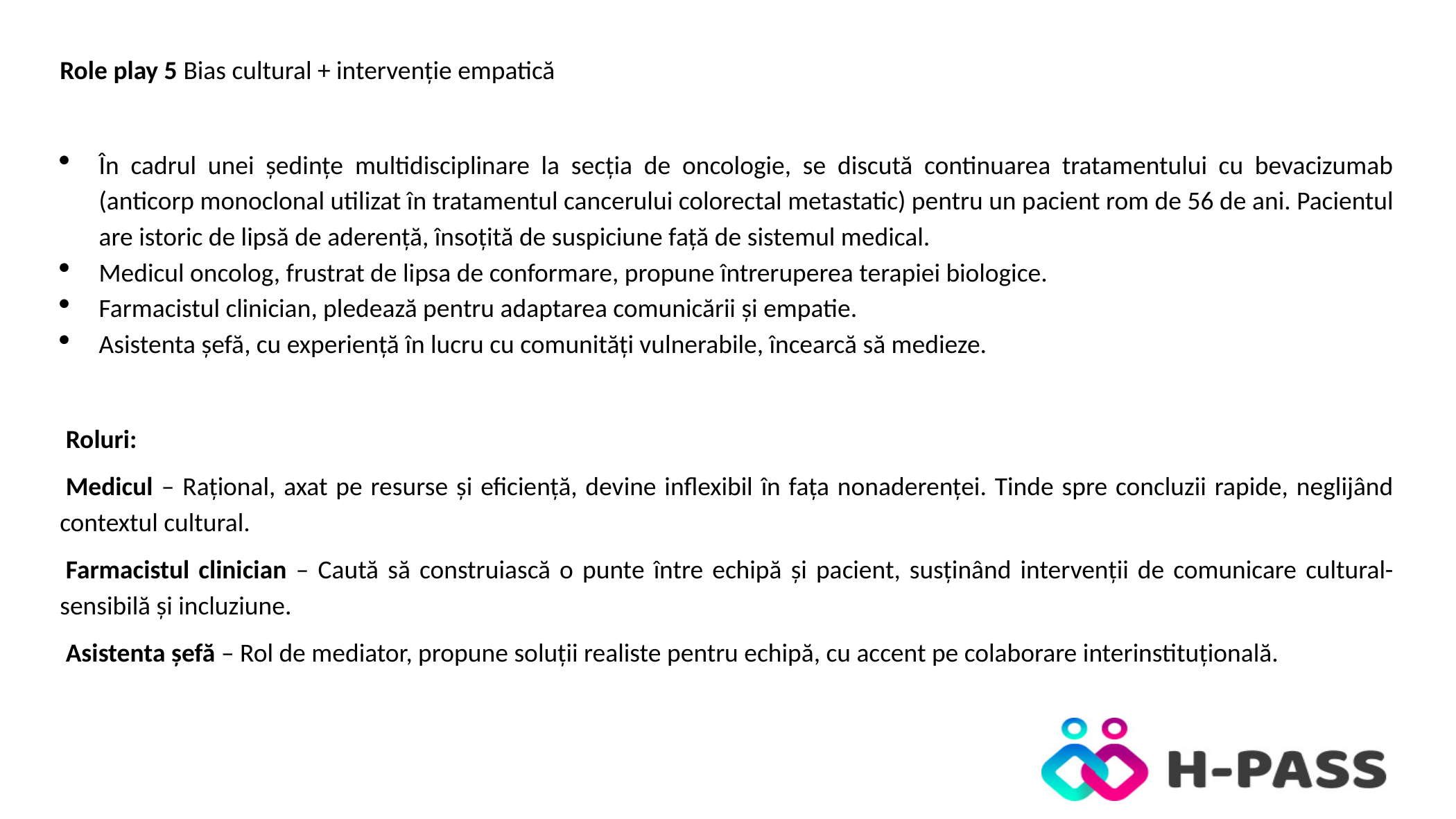

Role play 5 Bias cultural + intervenție empatică

În cadrul unei ședințe multidisciplinare la secția de oncologie, se discută continuarea tratamentului cu bevacizumab (anticorp monoclonal utilizat în tratamentul cancerului colorectal metastatic) pentru un pacient rom de 56 de ani. Pacientul are istoric de lipsă de aderență, însoțită de suspiciune față de sistemul medical.
Medicul oncolog, frustrat de lipsa de conformare, propune întreruperea terapiei biologice.
Farmacistul clinician, pledează pentru adaptarea comunicării și empatie.
Asistenta șefă, cu experiență în lucru cu comunități vulnerabile, încearcă să medieze.

 Roluri:
 Medicul – Rațional, axat pe resurse și eficiență, devine inflexibil în fața nonaderenței. Tinde spre concluzii rapide, neglijând contextul cultural.
 Farmacistul clinician – Caută să construiască o punte între echipă și pacient, susținând intervenții de comunicare cultural-sensibilă și incluziune.
 Asistenta șefă – Rol de mediator, propune soluții realiste pentru echipă, cu accent pe colaborare interinstituțională.